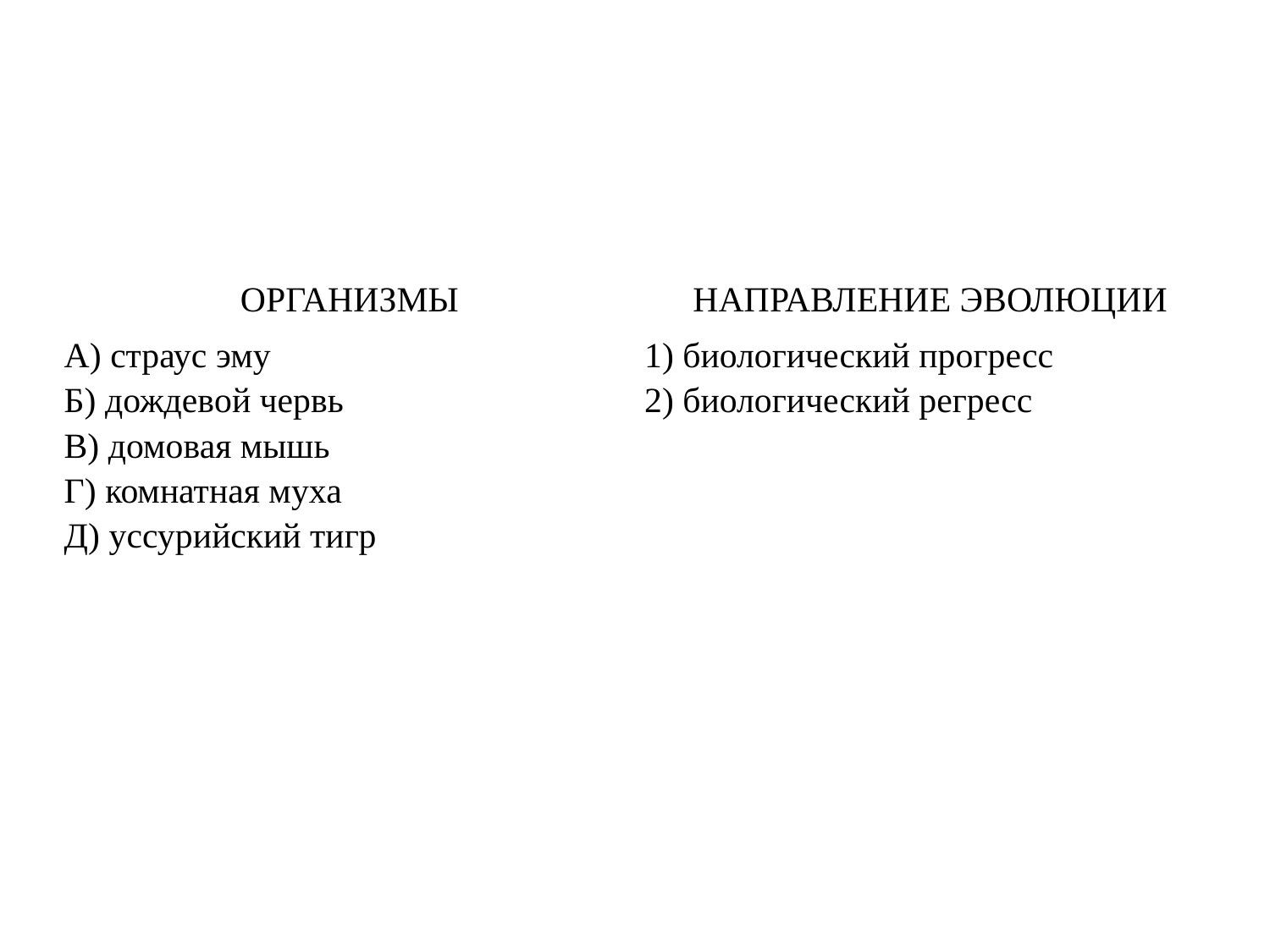

| ОРГАНИЗМЫ | НАПРАВЛЕНИЕ ЭВОЛЮЦИИ |
| --- | --- |
| А) страус эму Б) дождевой червь В) домовая мышь Г) комнатная муха Д) уссурийский тигр | 1) биологический прогресс 2) биологический регресс |